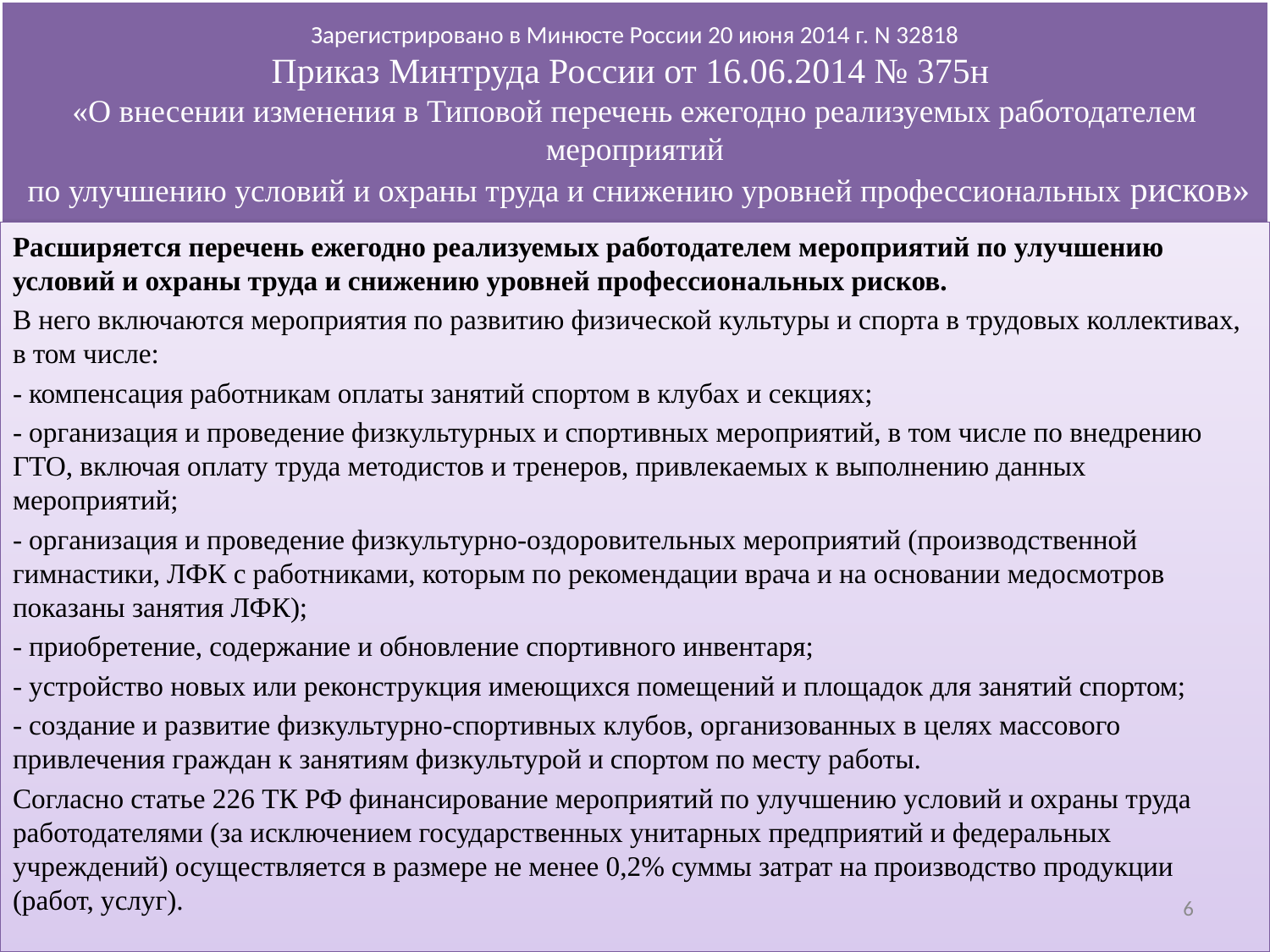

# Зарегистрировано в Минюсте России 20 июня 2014 г. N 32818 Приказ Минтруда России от 16.06.2014 № 375н «О внесении изменения в Типовой перечень ежегодно реализуемых работодателем мероприятий по улучшению условий и охраны труда и снижению уровней профессиональных рисков»
Расширяется перечень ежегодно реализуемых работодателем мероприятий по улучшению условий и охраны труда и снижению уровней профессиональных рисков.
В него включаются мероприятия по развитию физической культуры и спорта в трудовых коллективах, в том числе:
- компенсация работникам оплаты занятий спортом в клубах и секциях;
- организация и проведение физкультурных и спортивных мероприятий, в том числе по внедрению ГТО, включая оплату труда методистов и тренеров, привлекаемых к выполнению данных мероприятий;
- организация и проведение физкультурно-оздоровительных мероприятий (производственной гимнастики, ЛФК с работниками, которым по рекомендации врача и на основании медосмотров показаны занятия ЛФК);
- приобретение, содержание и обновление спортивного инвентаря;
- устройство новых или реконструкция имеющихся помещений и площадок для занятий спортом;
- создание и развитие физкультурно-спортивных клубов, организованных в целях массового привлечения граждан к занятиям физкультурой и спортом по месту работы.
Согласно статье 226 ТК РФ финансирование мероприятий по улучшению условий и охраны труда работодателями (за исключением государственных унитарных предприятий и федеральных учреждений) осуществляется в размере не менее 0,2% суммы затрат на производство продукции (работ, услуг).

6